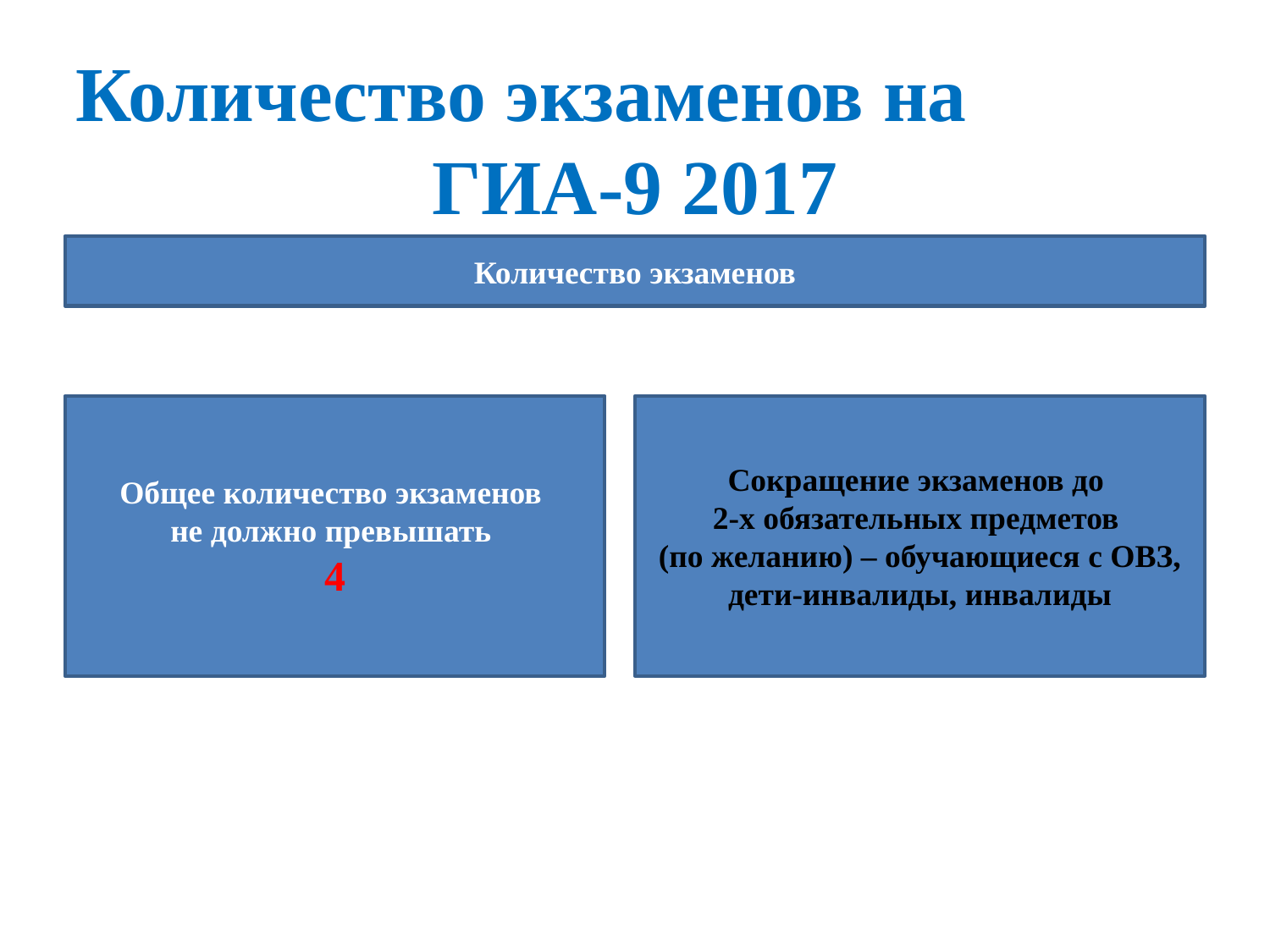

Количество экзаменов на
ГИА-9 2017

Количество экзаменов
Общее количество экзаменов
не должно превышать
4
Сокращение экзаменов до
2-х обязательных предметов
(по желанию) – обучающиеся с ОВЗ, дети-инвалиды, инвалиды